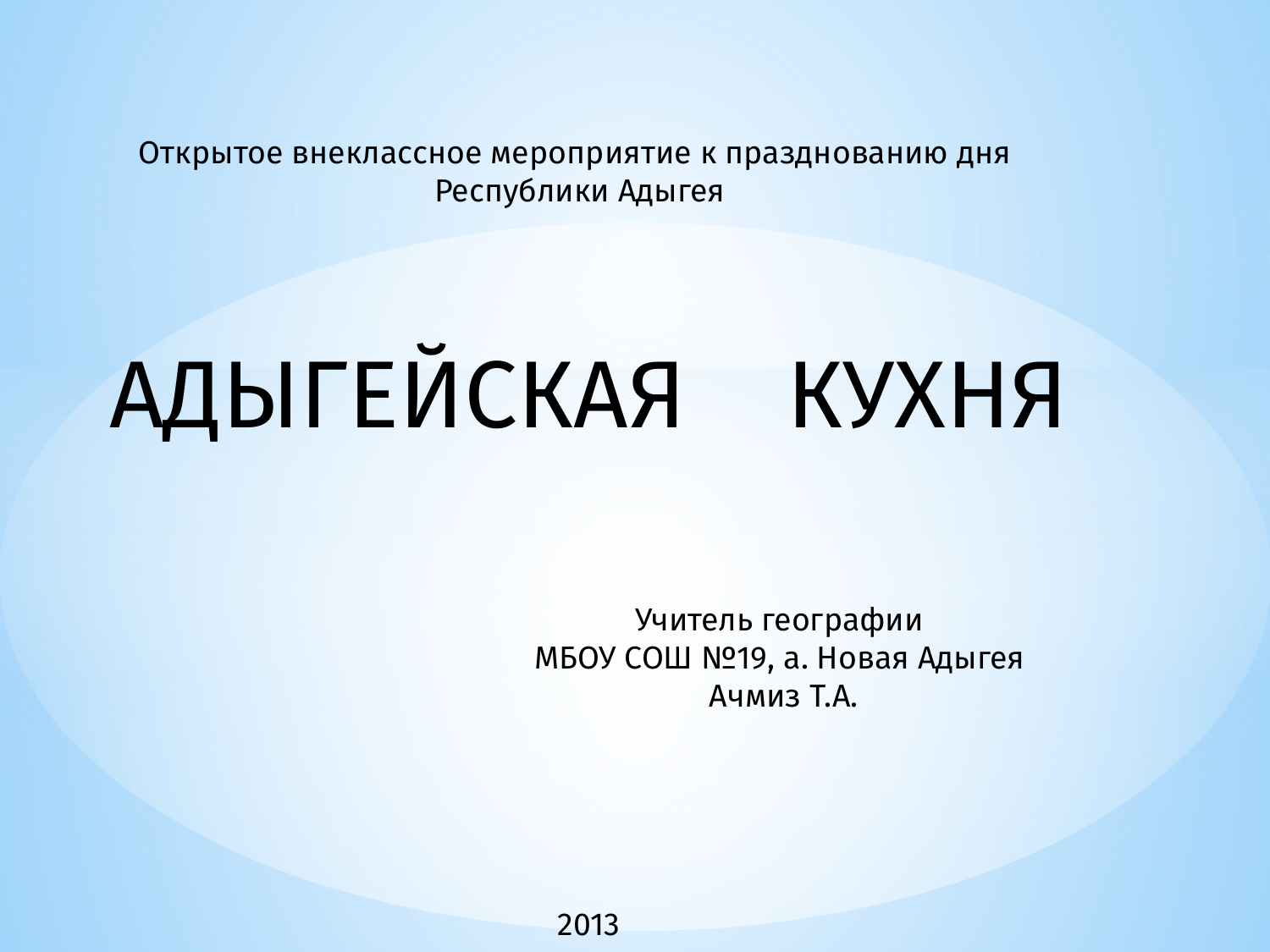

Открытое внеклассное мероприятие к празднованию дня
Республики Адыгея
АДЫГЕЙСКАЯ    КУХНЯ

                                              Учитель географии
                                             МБОУ СОШ №19, а. Новая Адыгея
                                              Ачмиз Т.А.

2013